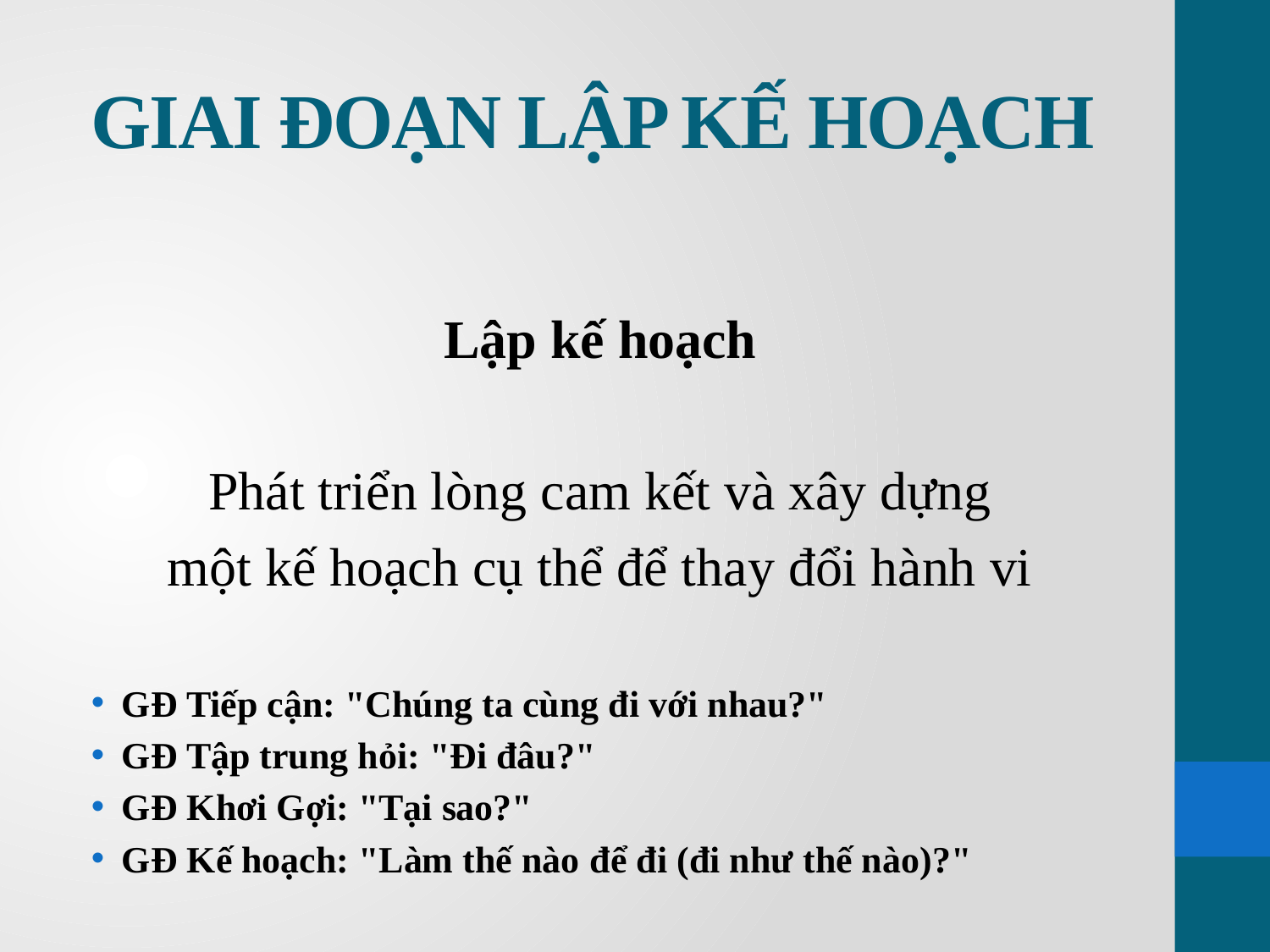

# GIAI ĐOẠN LẬP KẾ HOẠCH

Lập kế hoạch

 Phát triển lòng cam kết và xây dựng
một kế hoạch cụ thể để thay đổi hành vi

GĐ Tiếp cận: "Chúng ta cùng đi với nhau?"
GĐ Tập trung hỏi: "Đi đâu?"
GĐ Khơi Gợi: "Tại sao?"
GĐ Kế hoạch: "Làm thế nào để đi (đi như thế nào)?"